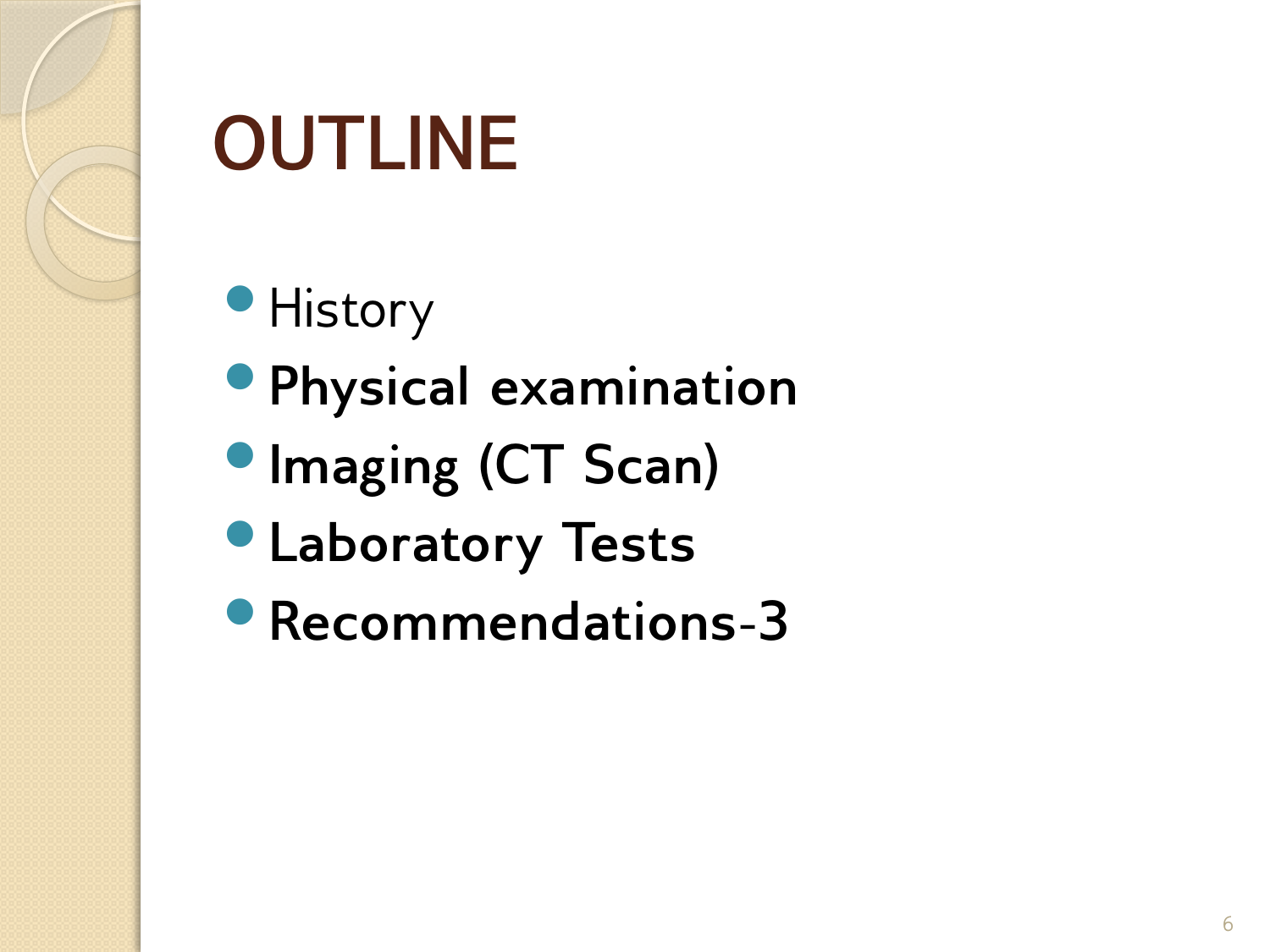

# OUTLINE
History
Physical examination
Imaging (CT Scan)
Laboratory Tests
Recommendations-3

6